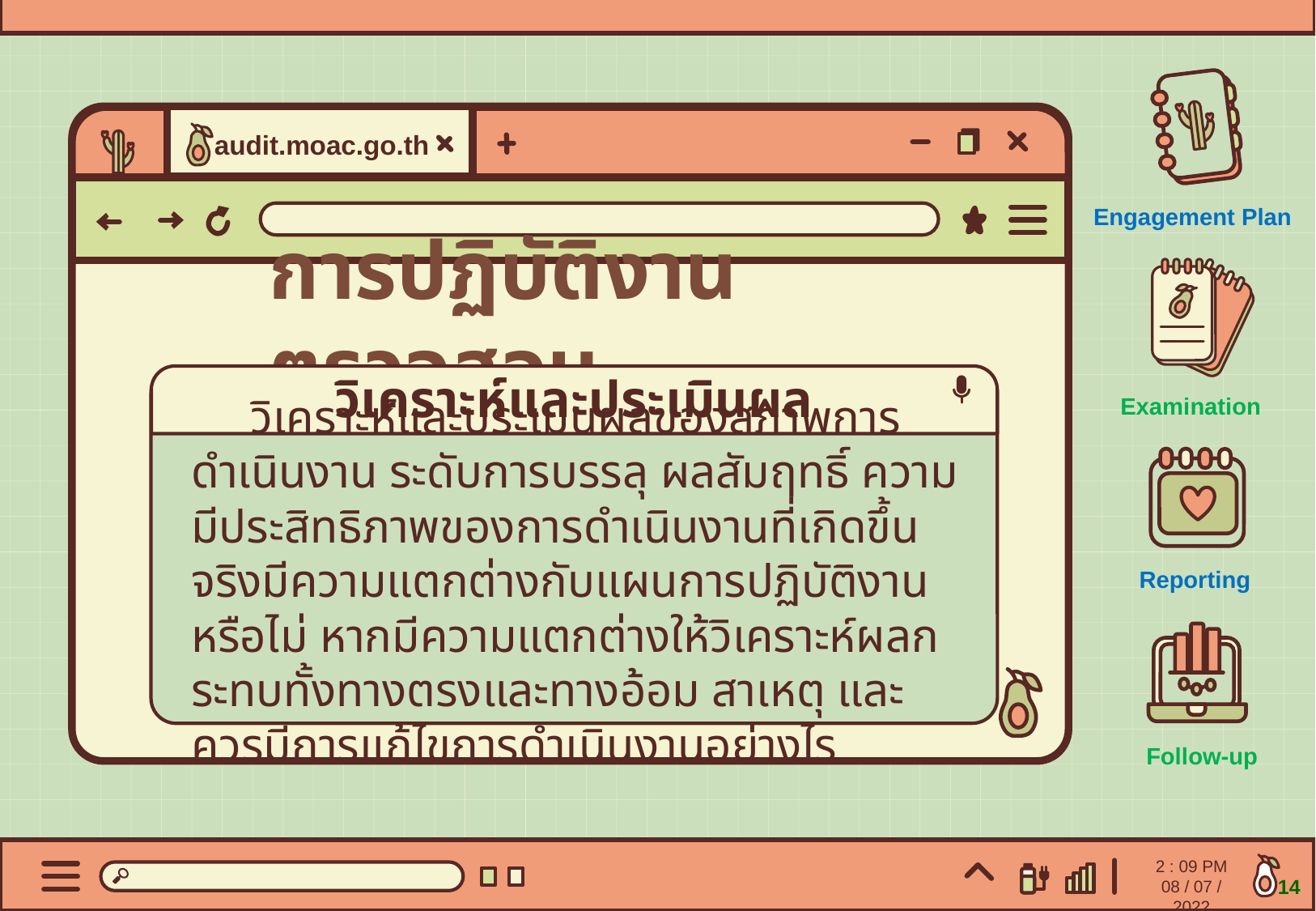

Engagement Plan

Examination

Reporting

Follow-up
audit.moac.go.th
การปฏิบัติงานตรวจสอบ
วิเคราะห์และประเมินผล

     วิเคราะห์และประเมินผลของสภาพการดำเนินงาน ระดับการบรรลุ ผลสัมฤทธิ์ ความมีประสิทธิภาพของการดำเนินงานที่เกิดขึ้นจริงมีความแตกต่างกับแผนการปฏิบัติงานหรือไม่ หากมีความแตกต่างให้วิเคราะห์ผลกระทบทั้งทางตรงและทางอ้อม สาเหตุ และควรมีการแก้ไขการดำเนินงานอย่างไร

2 : 09 PM
08 / 07 / 2022
14